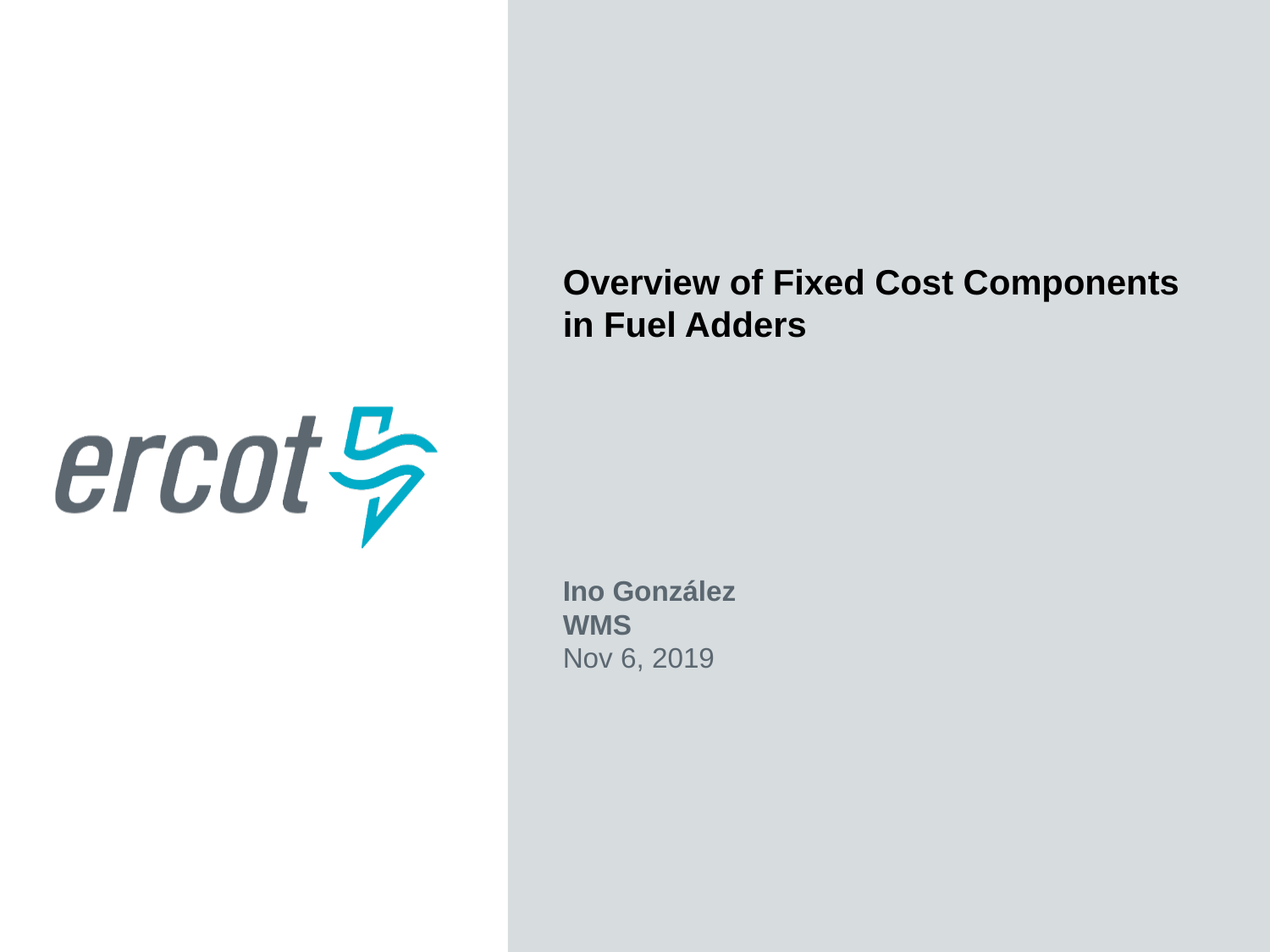

Overview of Fixed Cost Components in Fuel Adders

Ino González
WMS
Nov 6, 2019